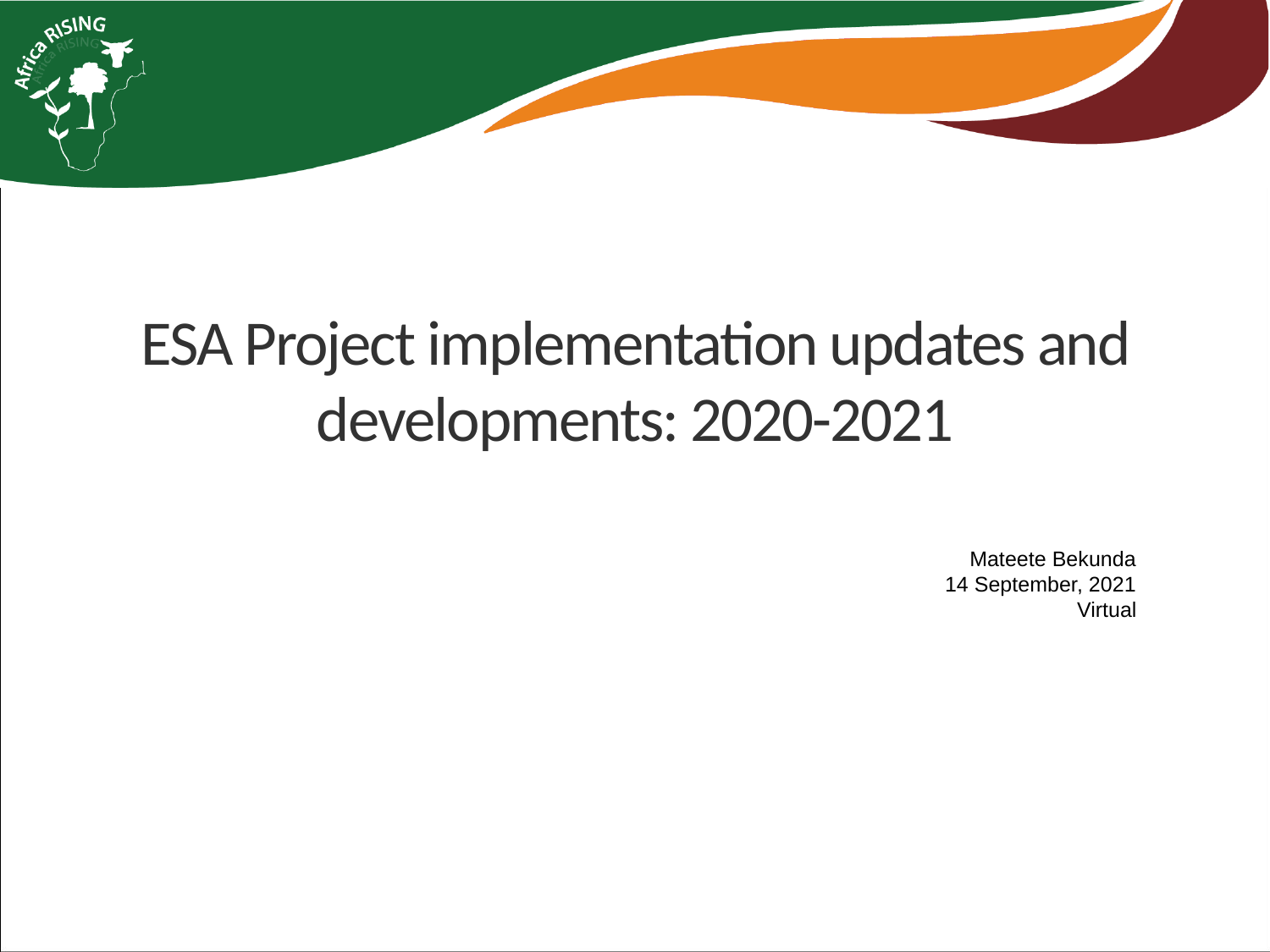

# ESA Project implementation updates and developments: 2020-2021
Mateete Bekunda
14 September, 2021
Virtual